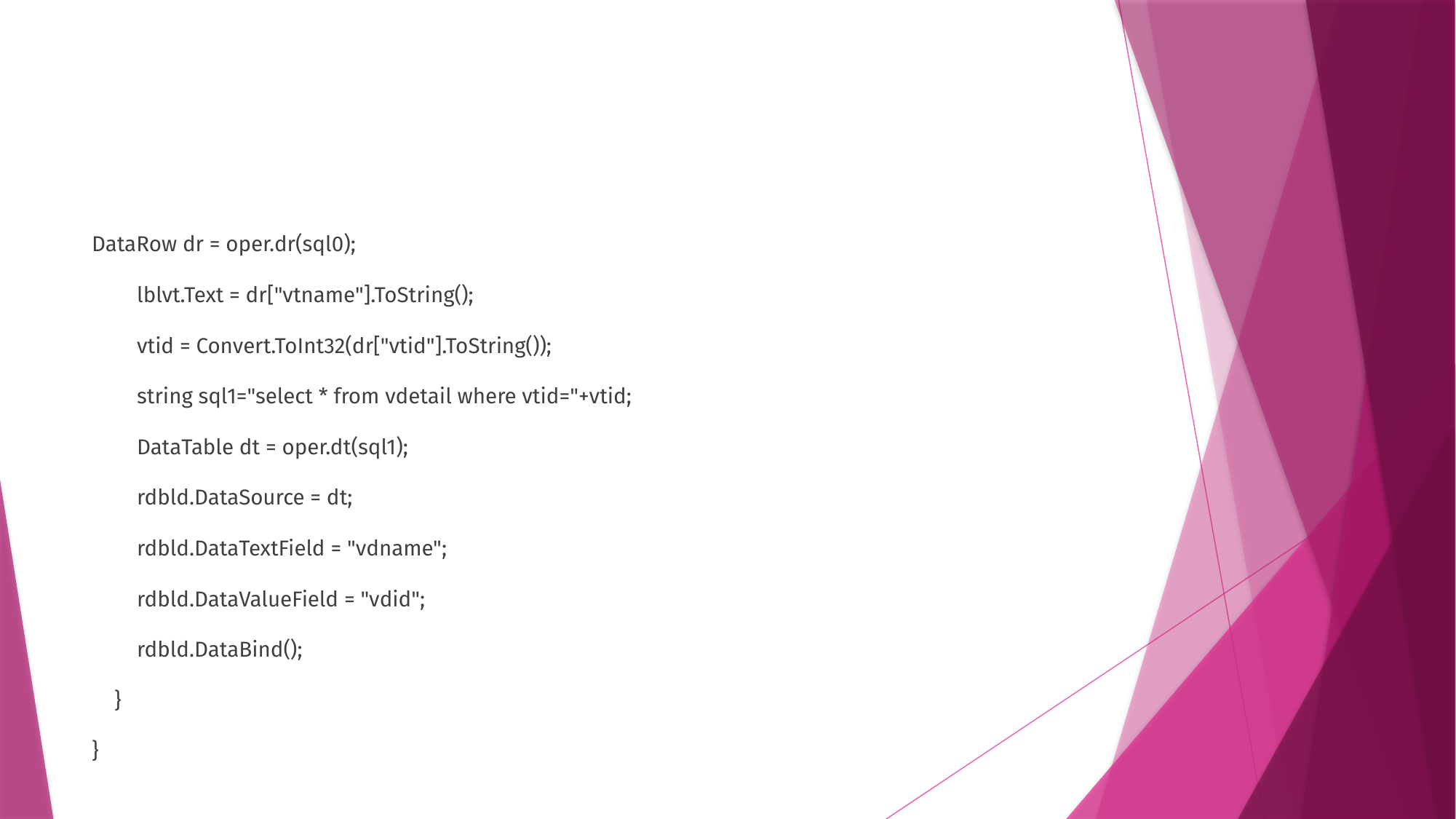

#
DataRow dr = oper.dr(sql0);
        lblvt.Text = dr["vtname"].ToString();
        vtid = Convert.ToInt32(dr["vtid"].ToString());
        string sql1="select * from vdetail where vtid="+vtid;
        DataTable dt = oper.dt(sql1);
        rdbld.DataSource = dt;
        rdbld.DataTextField = "vdname";
        rdbld.DataValueField = "vdid";
        rdbld.DataBind();
    }
}